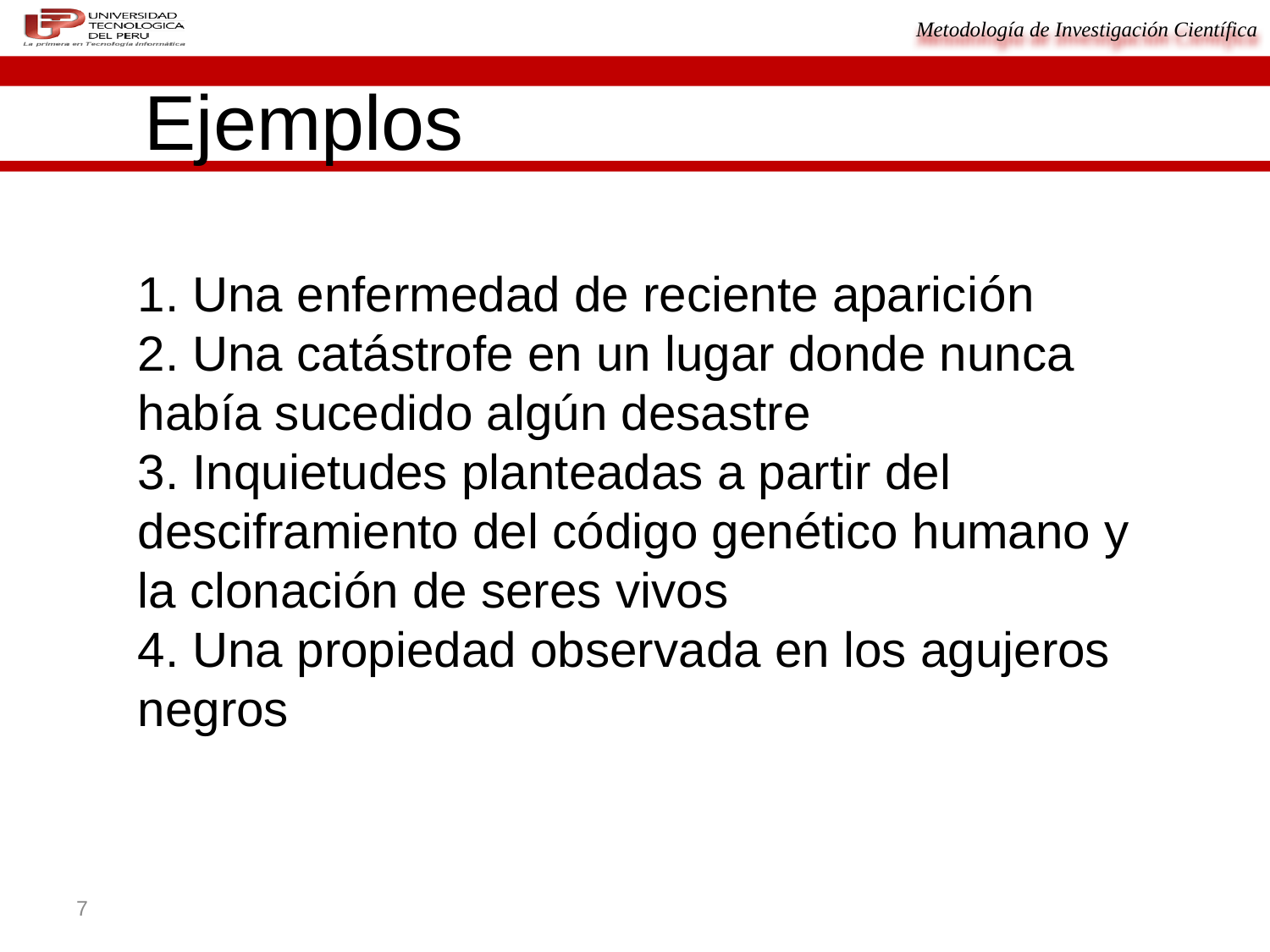

Ejemplos
1. Una enfermedad de reciente aparición
2. Una catástrofe en un lugar donde nunca había sucedido algún desastre
3. Inquietudes planteadas a partir del desciframiento del código genético humano y la clonación de seres vivos
4. Una propiedad observada en los agujeros negros

7